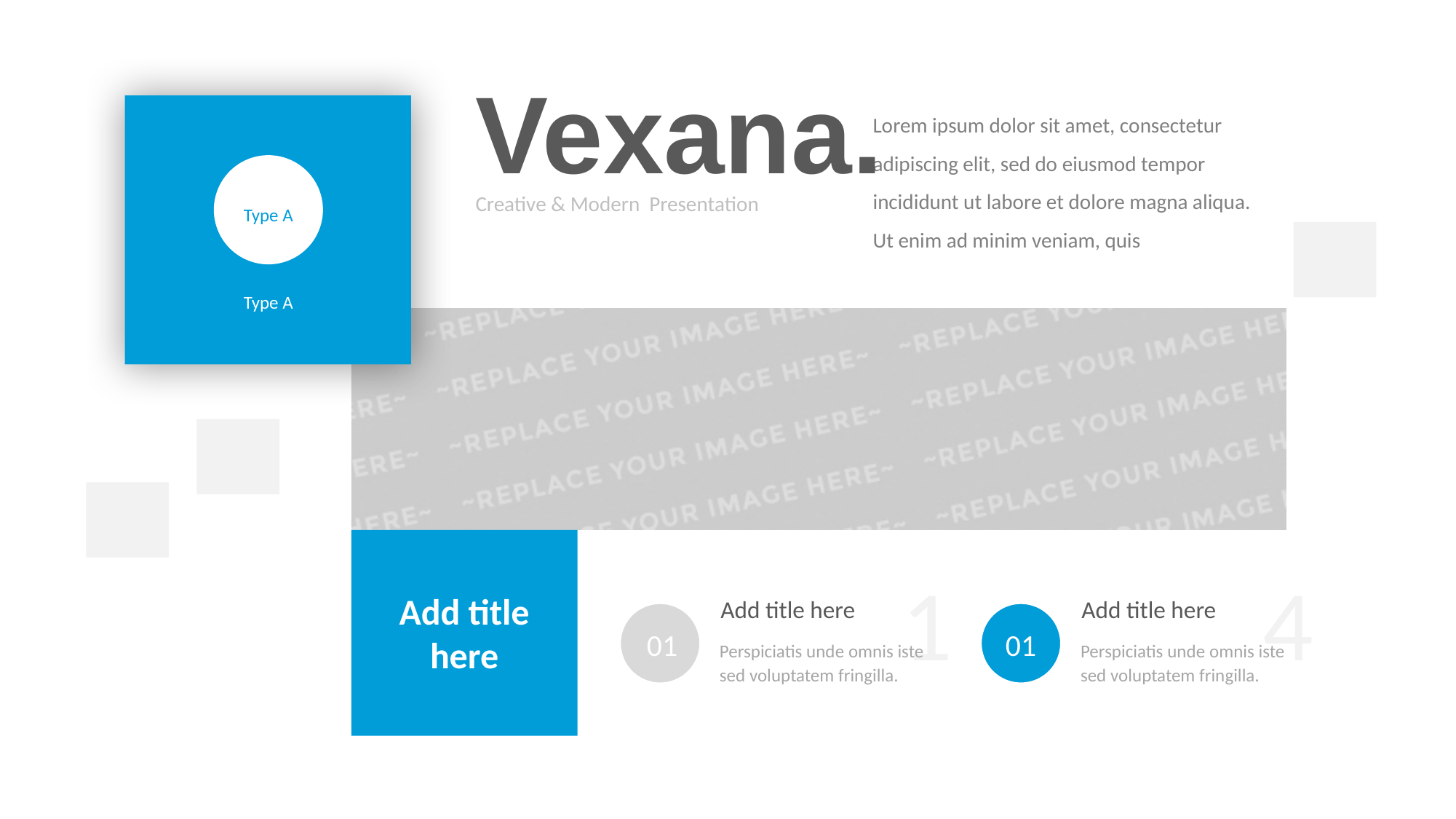

Vexana.
Lorem ipsum dolor sit amet, consectetur adipiscing elit, sed do eiusmod tempor incididunt ut labore et dolore magna aliqua. Ut enim ad minim veniam, quis

Creative & Modern  Presentation
Type A

Type A

1
4
Add title here
Add title here
Add title here

01
01
Perspiciatis unde omnis iste sed voluptatem fringilla.
Perspiciatis unde omnis iste sed voluptatem fringilla.